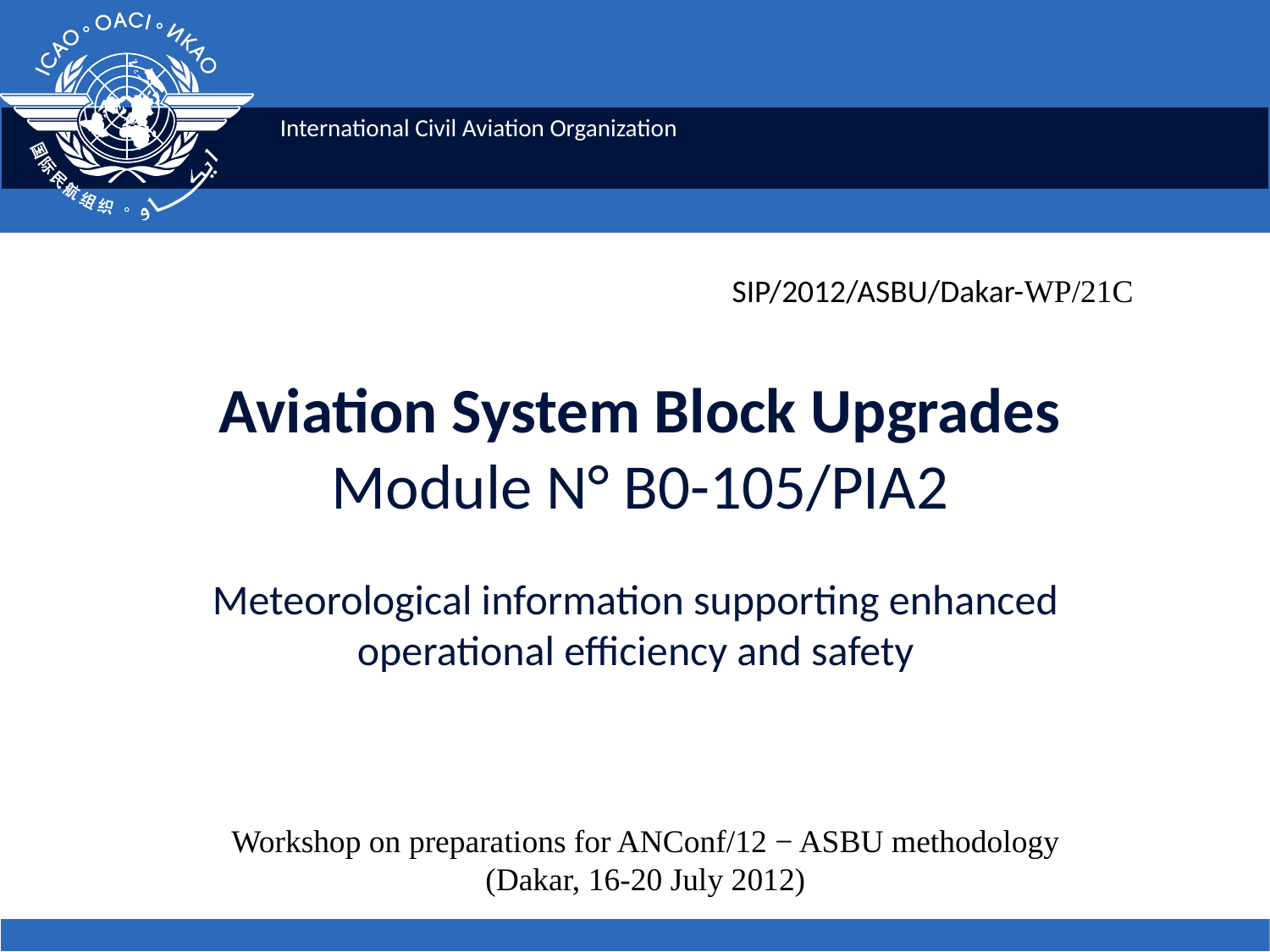

SIP/2012/ASBU/Dakar-WP/21C
# Aviation System Block Upgrades Module N° B0-105/PIA2 Meteorological information supporting enhanced operational efficiency and safety
Workshop on preparations for ANConf/12 − ASBU methodology
(Dakar, 16-20 July 2012)